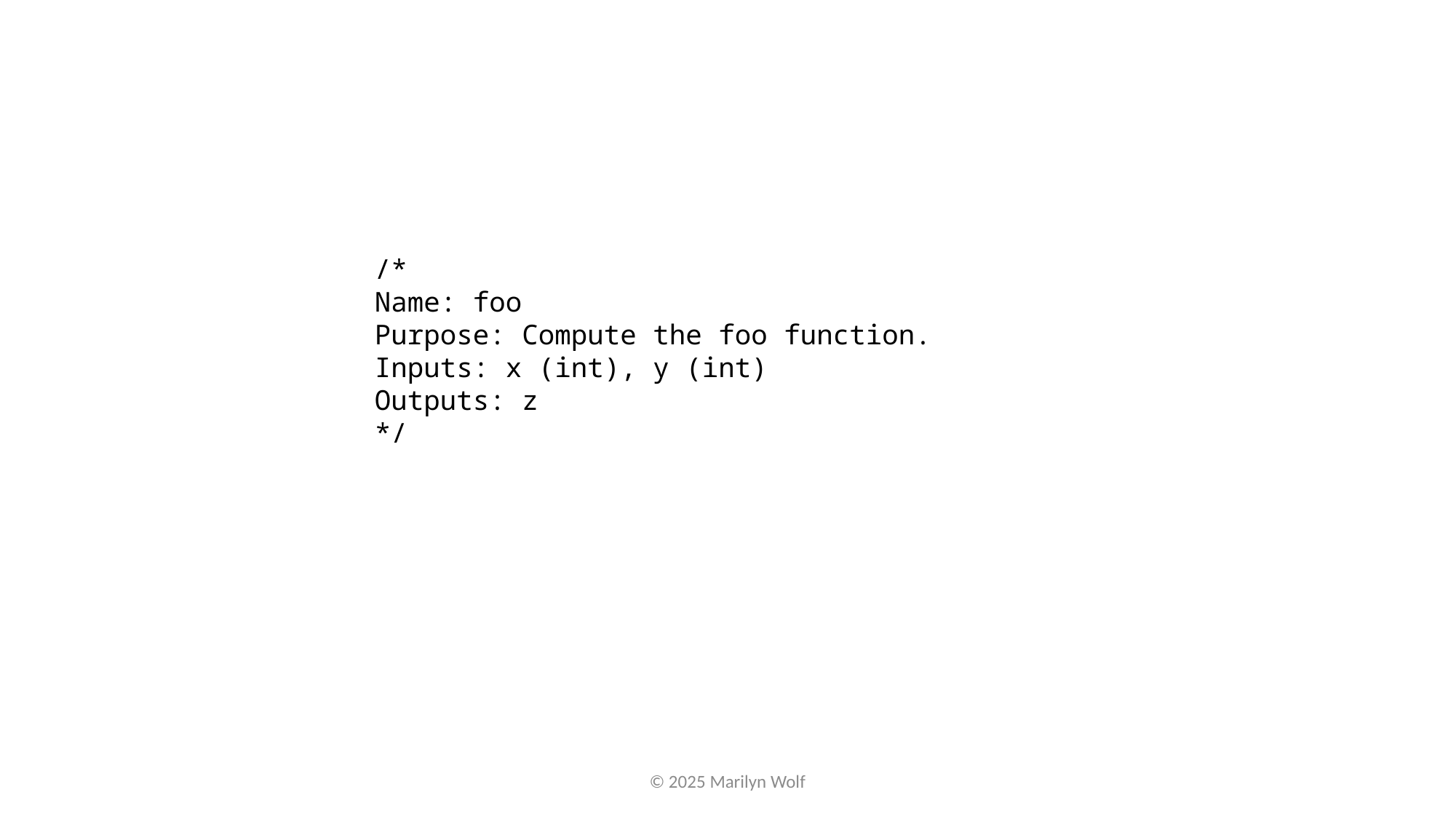

/*
Name: foo
Purpose: Compute the foo function.
Inputs: x (int), y (int)
Outputs: z
*/
© 2025 Marilyn Wolf